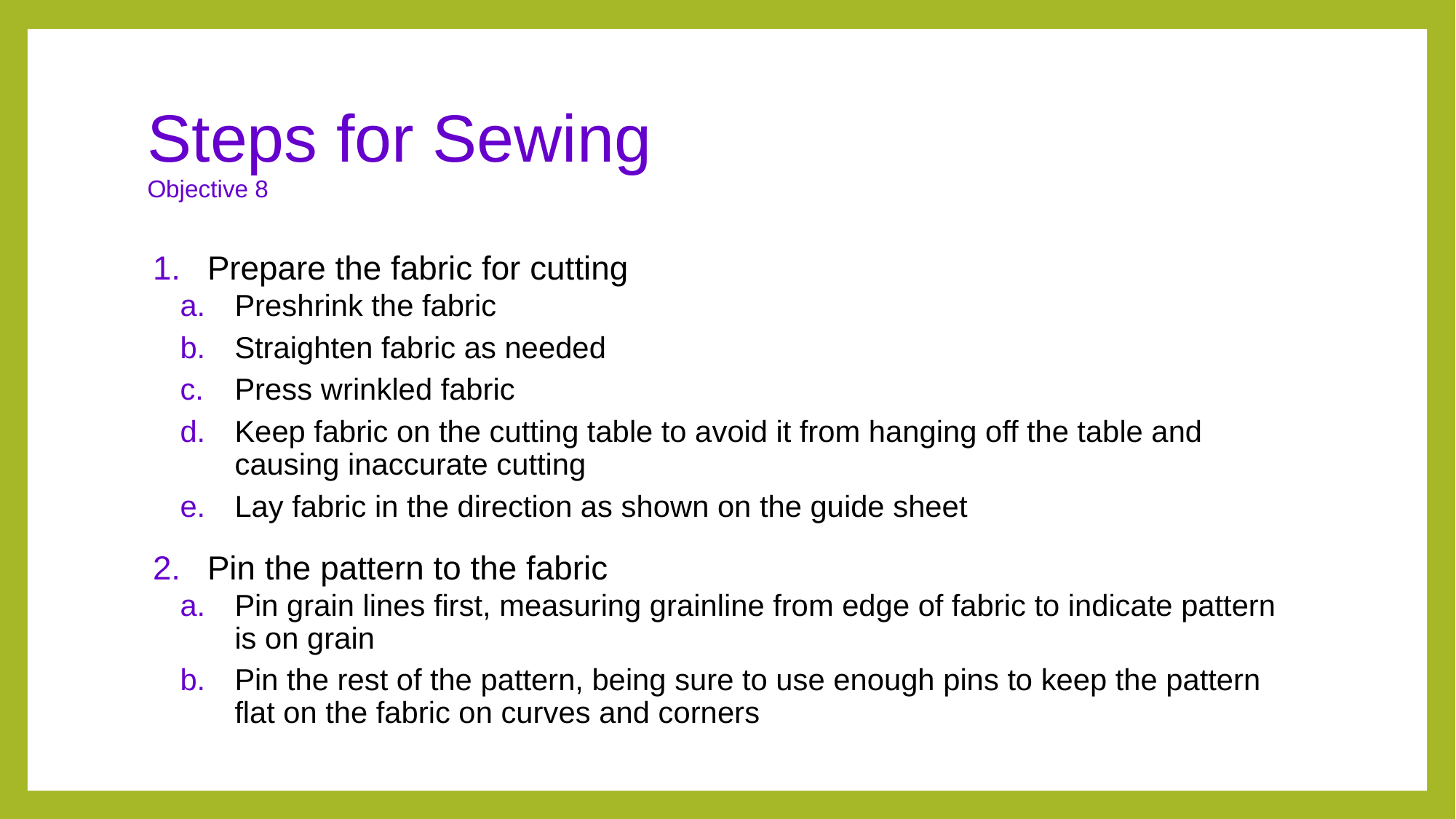

# Steps for Sewing Objective 8
Prepare the fabric for cutting
Preshrink the fabric
Straighten fabric as needed
Press wrinkled fabric
Keep fabric on the cutting table to avoid it from hanging off the table and causing inaccurate cutting
Lay fabric in the direction as shown on the guide sheet
Pin the pattern to the fabric
Pin grain lines first, measuring grainline from edge of fabric to indicate pattern is on grain
Pin the rest of the pattern, being sure to use enough pins to keep the pattern flat on the fabric on curves and corners